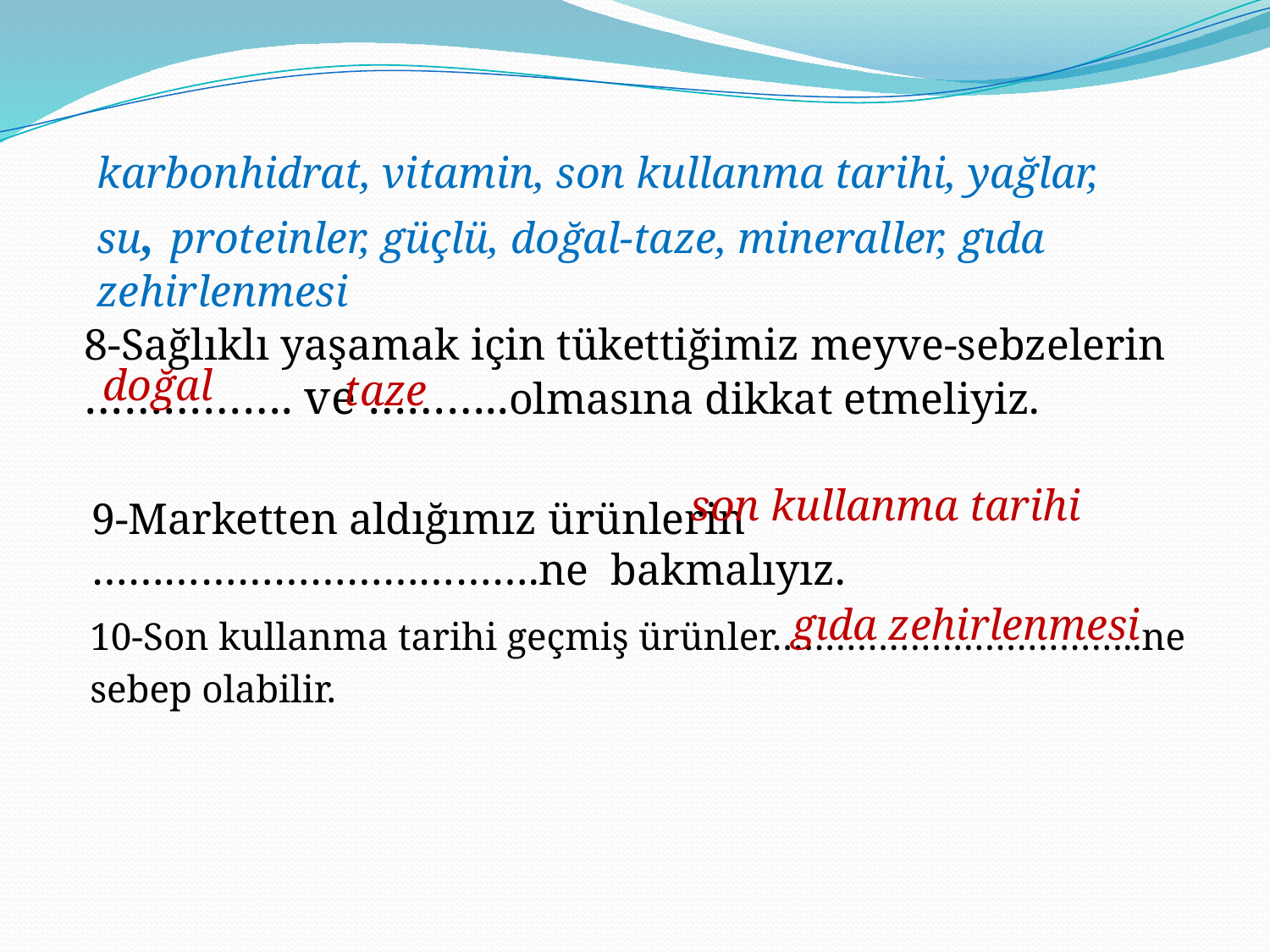

karbonhidrat, vitamin, son kullanma tarihi, yağlar, su, proteinler, güçlü, doğal-taze, mineraller, gıda zehirlenmesi
8-Sağlıklı yaşamak için tükettiğimiz meyve-sebzelerin ……………. ve ………..olmasına dikkat etmeliyiz.

doğal
taze
son kullanma tarihi
9-Marketten aldığımız ürünlerin ……………………………….ne  bakmalıyız.

gıda zehirlenmesi
10-Son kullanma tarihi geçmiş ürünler……………………………..ne
sebep olabilir.